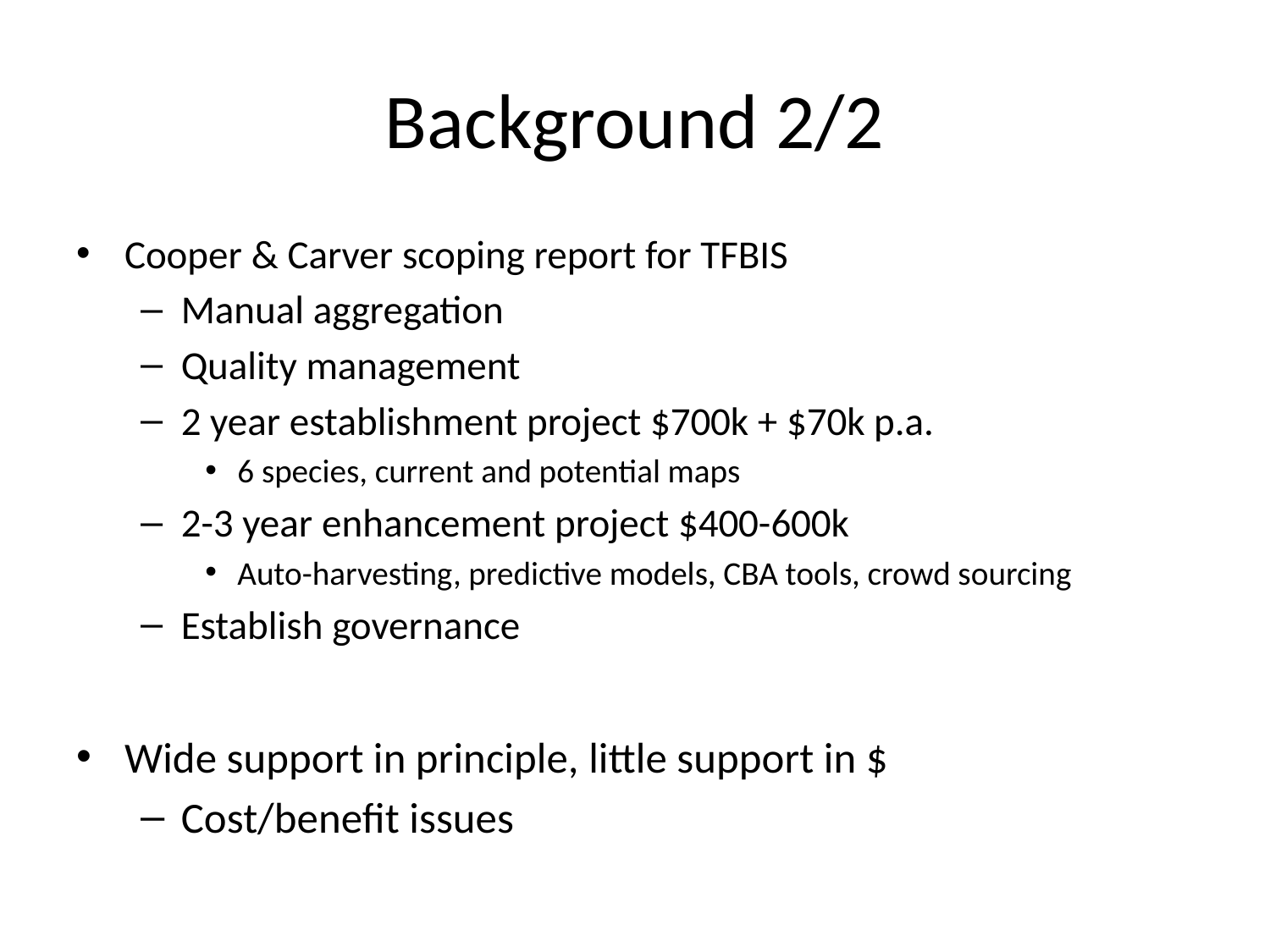

# Background 2/2
Cooper & Carver scoping report for TFBIS
Manual aggregation
Quality management
2 year establishment project $700k + $70k p.a.
6 species, current and potential maps
2-3 year enhancement project $400-600k
Auto-harvesting, predictive models, CBA tools, crowd sourcing
Establish governance

Wide support in principle, little support in $
Cost/benefit issues